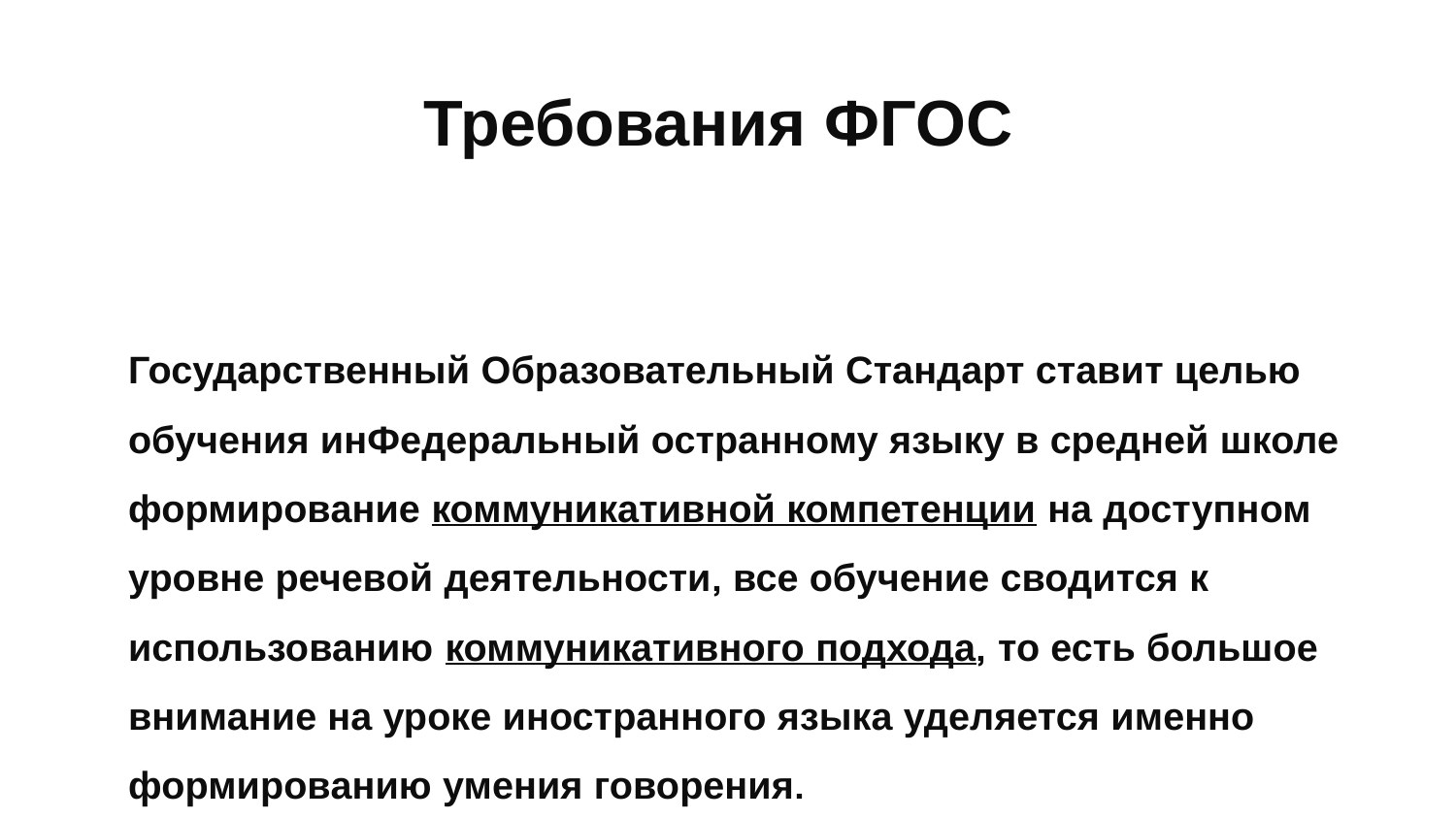

# Требования ФГОС
Государственный Образовательный Стандарт ставит целью обучения инФедеральный остранному языку в средней школе формирование коммуникативной компетенции на доступном уровне речевой деятельности, все обучение сводится к использованию коммуникативного подхода, то есть большое внимание на уроке иностранного языка уделяется именно формированию умения говорения.